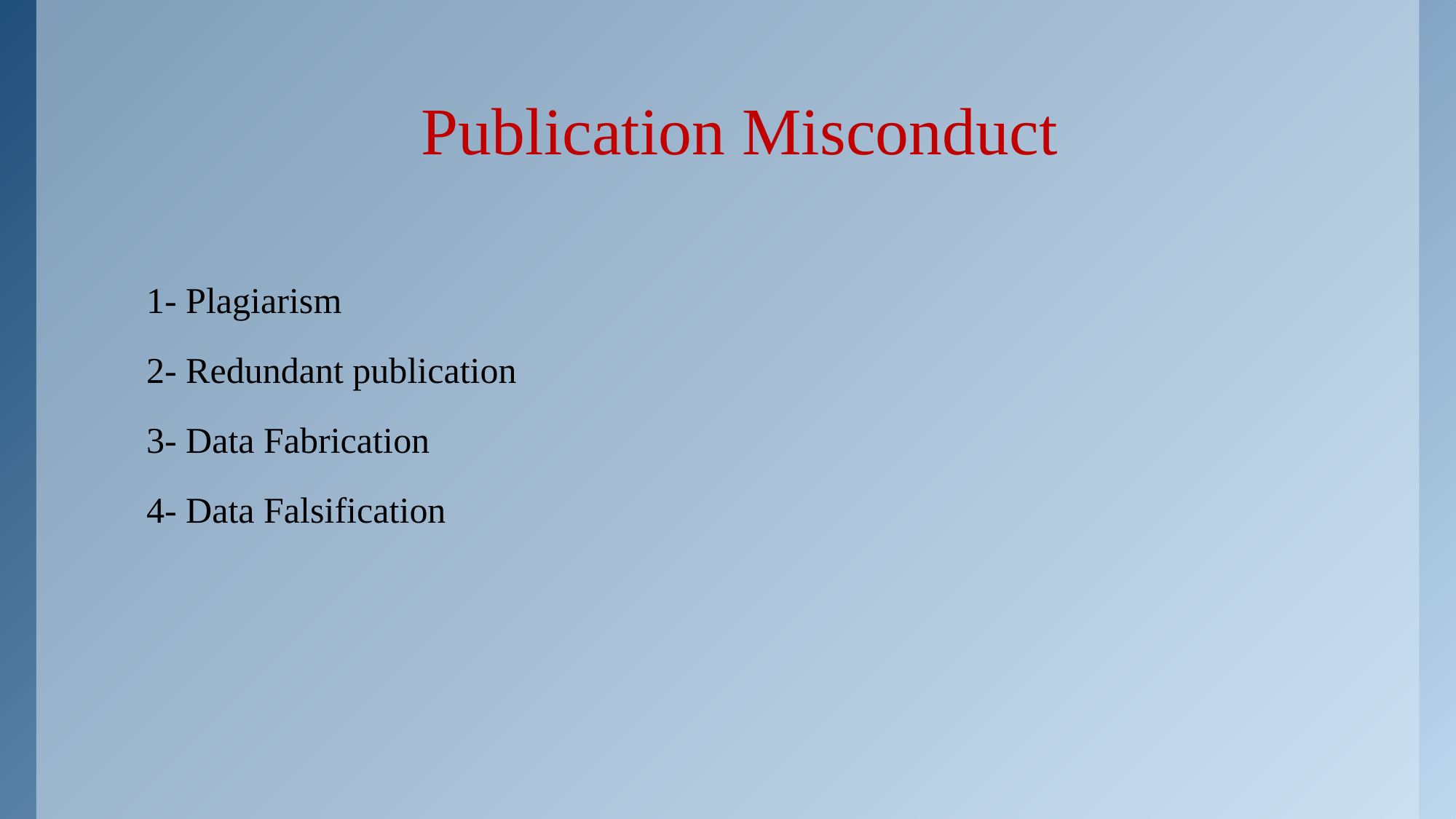

# Publication Misconduct
1- Plagiarism
2- Redundant publication
3- Data Fabrication
4- Data Falsification